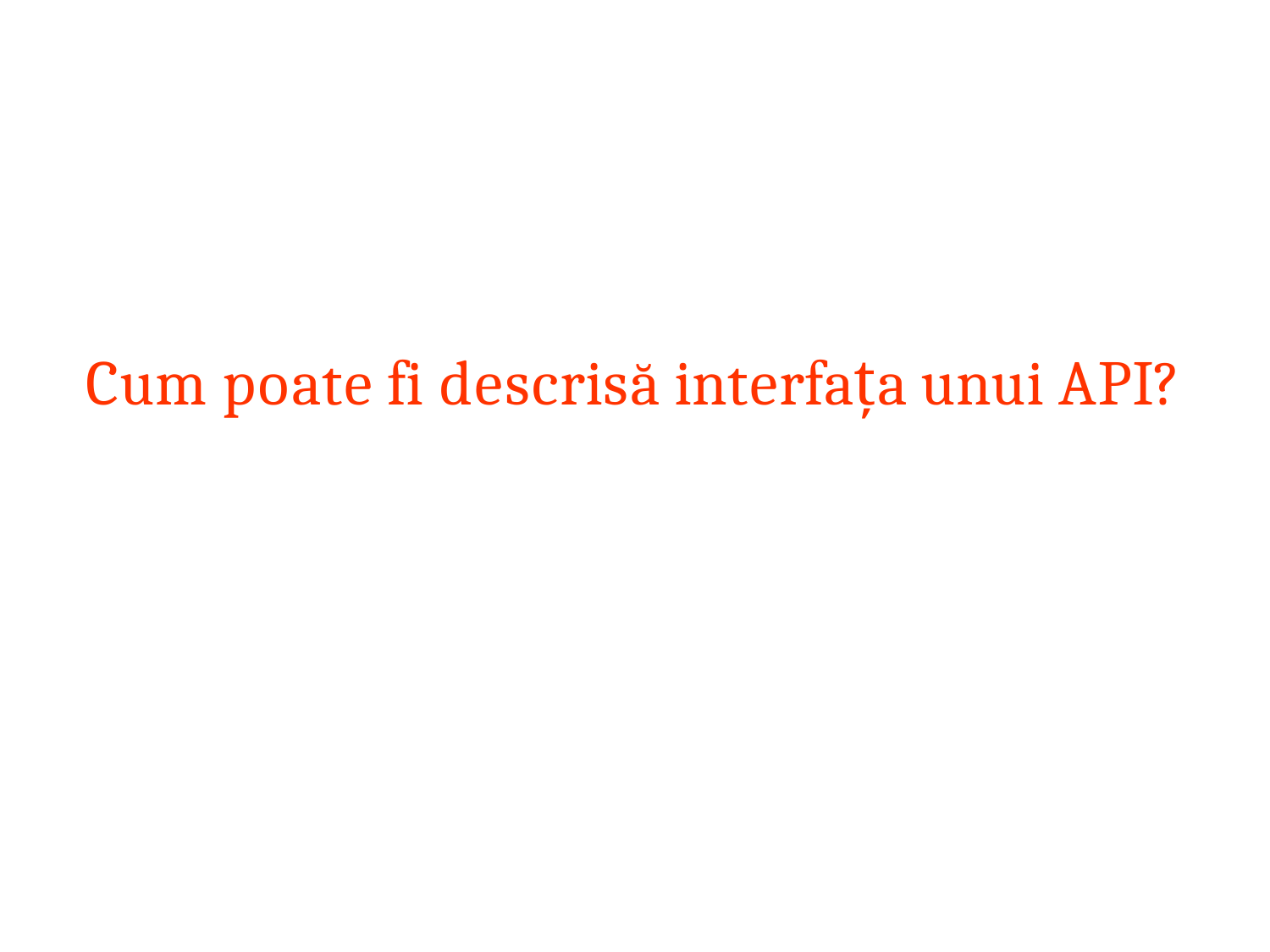

# Cum poate fi descrisă interfața unui API?